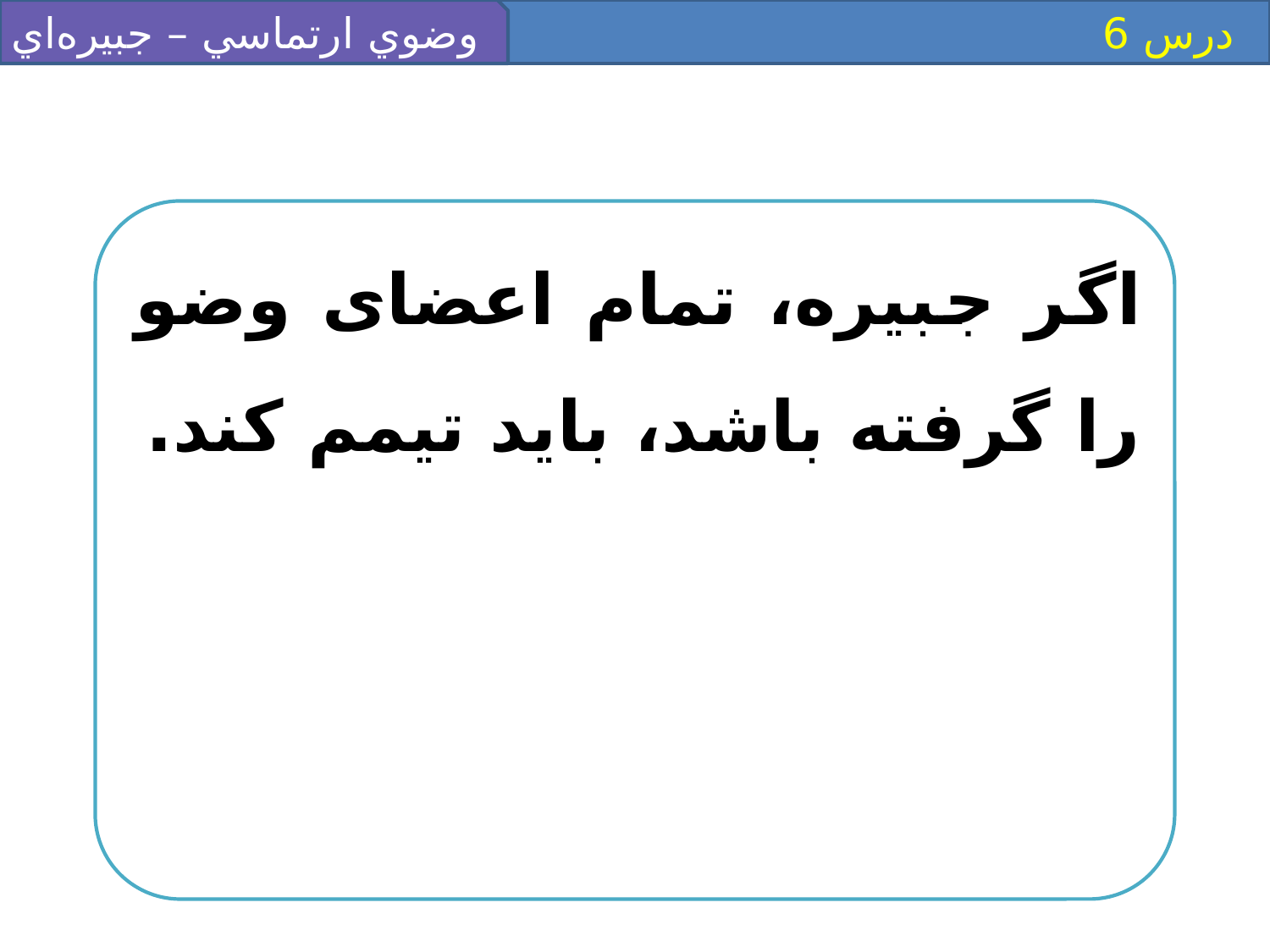

وضوي ارتماسي – جبيره‌اي
 درس 6

اگر جبيره، تمام اعضاى وضو را گرفته باشد، بايد تيمم كند.